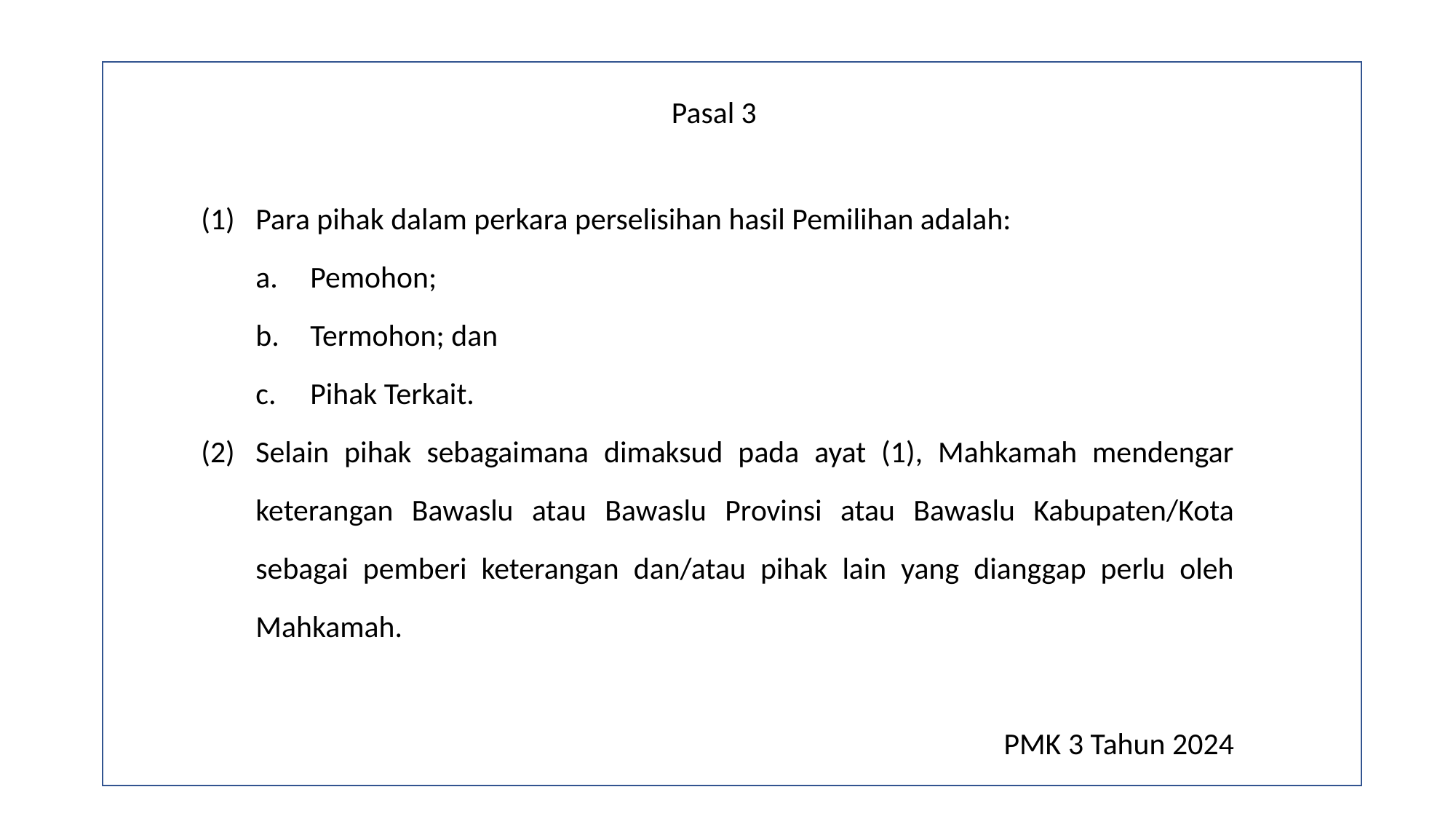

Pasal 3

Para pihak dalam perkara perselisihan hasil Pemilihan adalah:
Pemohon;
Termohon; dan
Pihak Terkait.
Selain pihak sebagaimana dimaksud pada ayat (1), Mahkamah mendengar keterangan Bawaslu atau Bawaslu Provinsi atau Bawaslu Kabupaten/Kota sebagai pemberi keterangan dan/atau pihak lain yang dianggap perlu oleh Mahkamah.

PMK 3 Tahun 2024